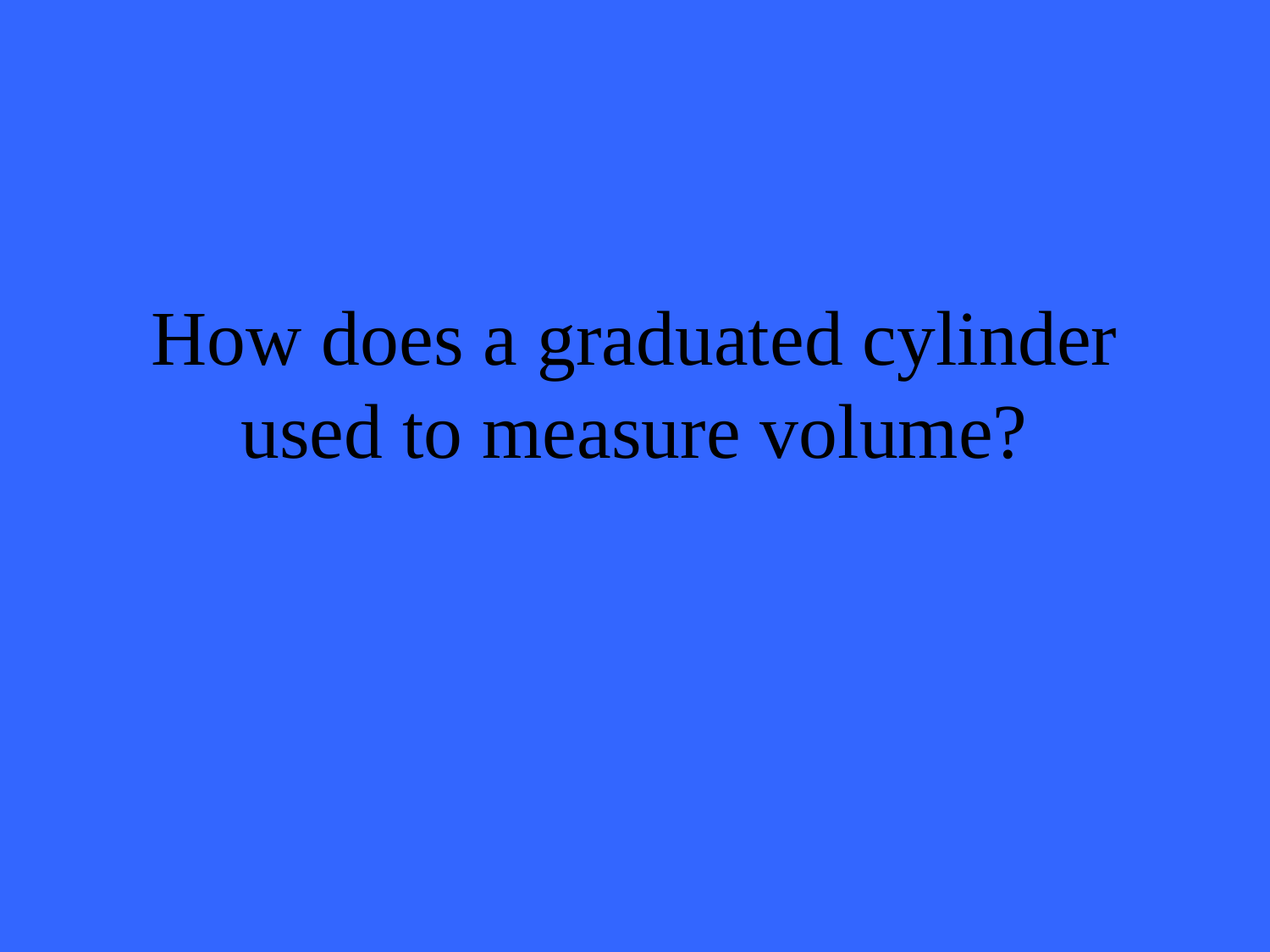

# How does a graduated cylinder used to measure volume?